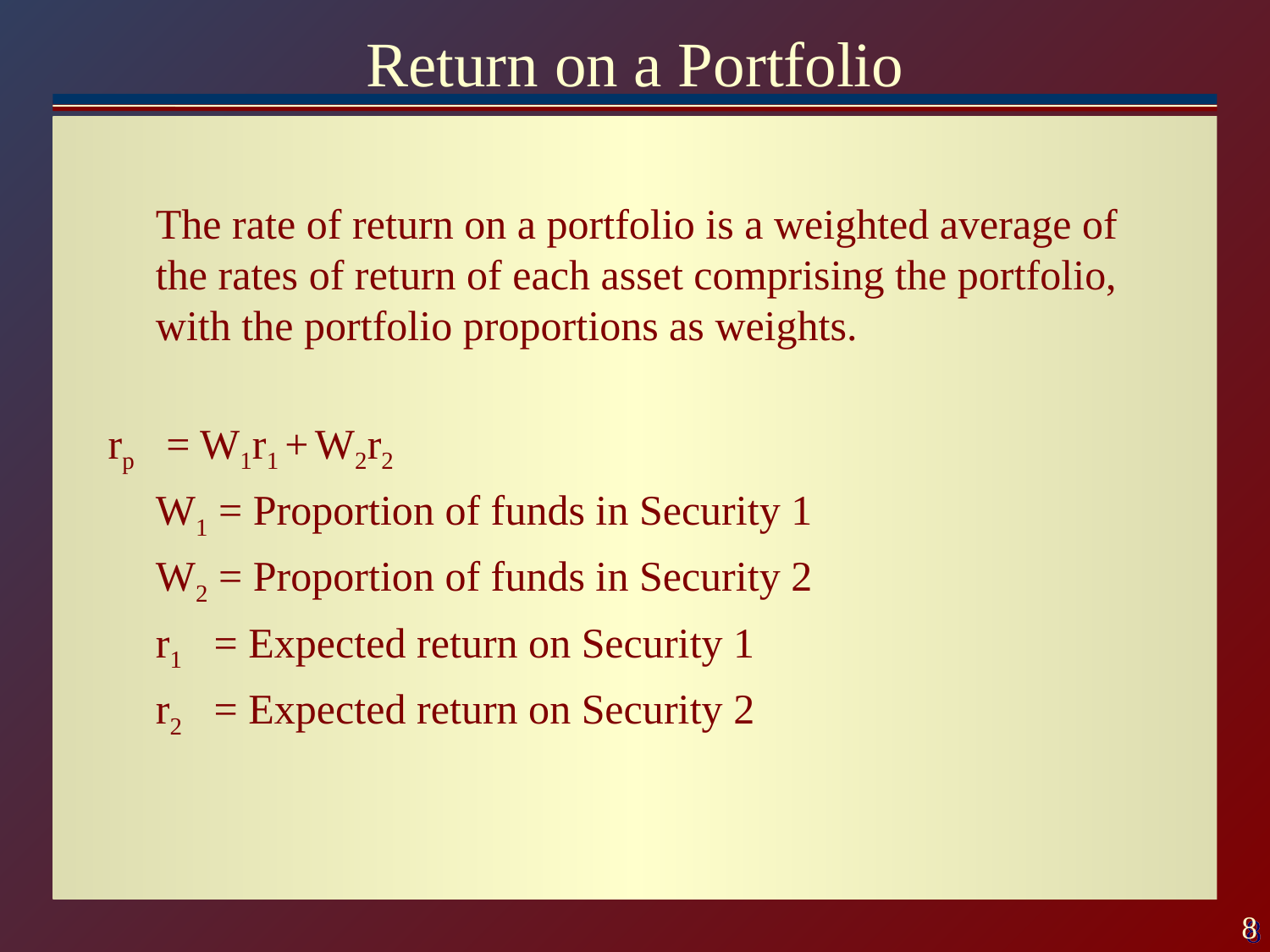

# Return on a Portfolio
	The rate of return on a portfolio is a weighted average of the rates of return of each asset comprising the portfolio, with the portfolio proportions as weights.

rp   = W1r1 + W2r2
	W1 = Proportion of funds in Security 1
	W2 = Proportion of funds in Security 2
	r1   = Expected return on Security 1
	r2   = Expected return on Security 2